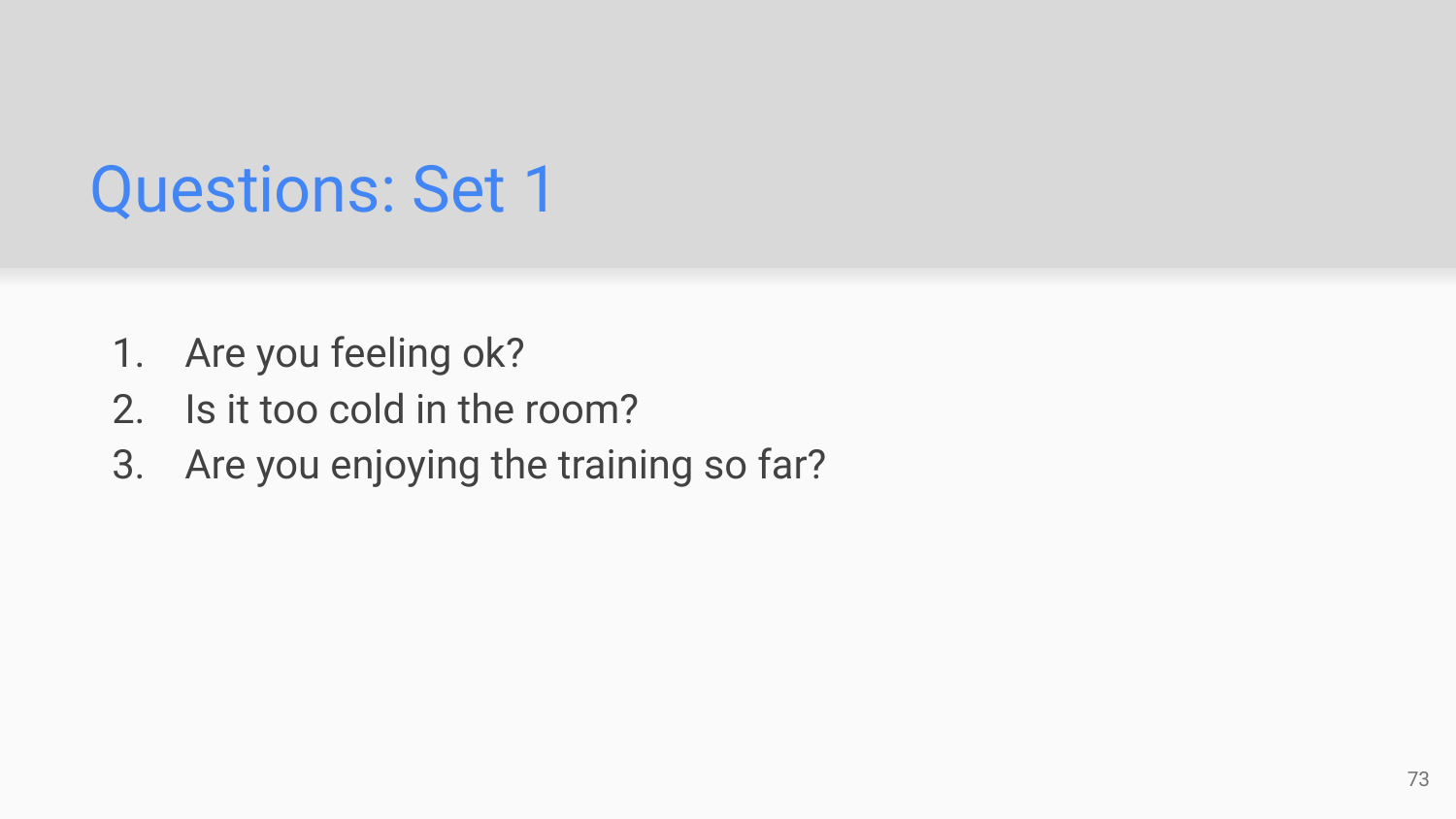

# Questions: Set 1
Are you feeling ok?
Is it too cold in the room?
Are you enjoying the training so far?
73